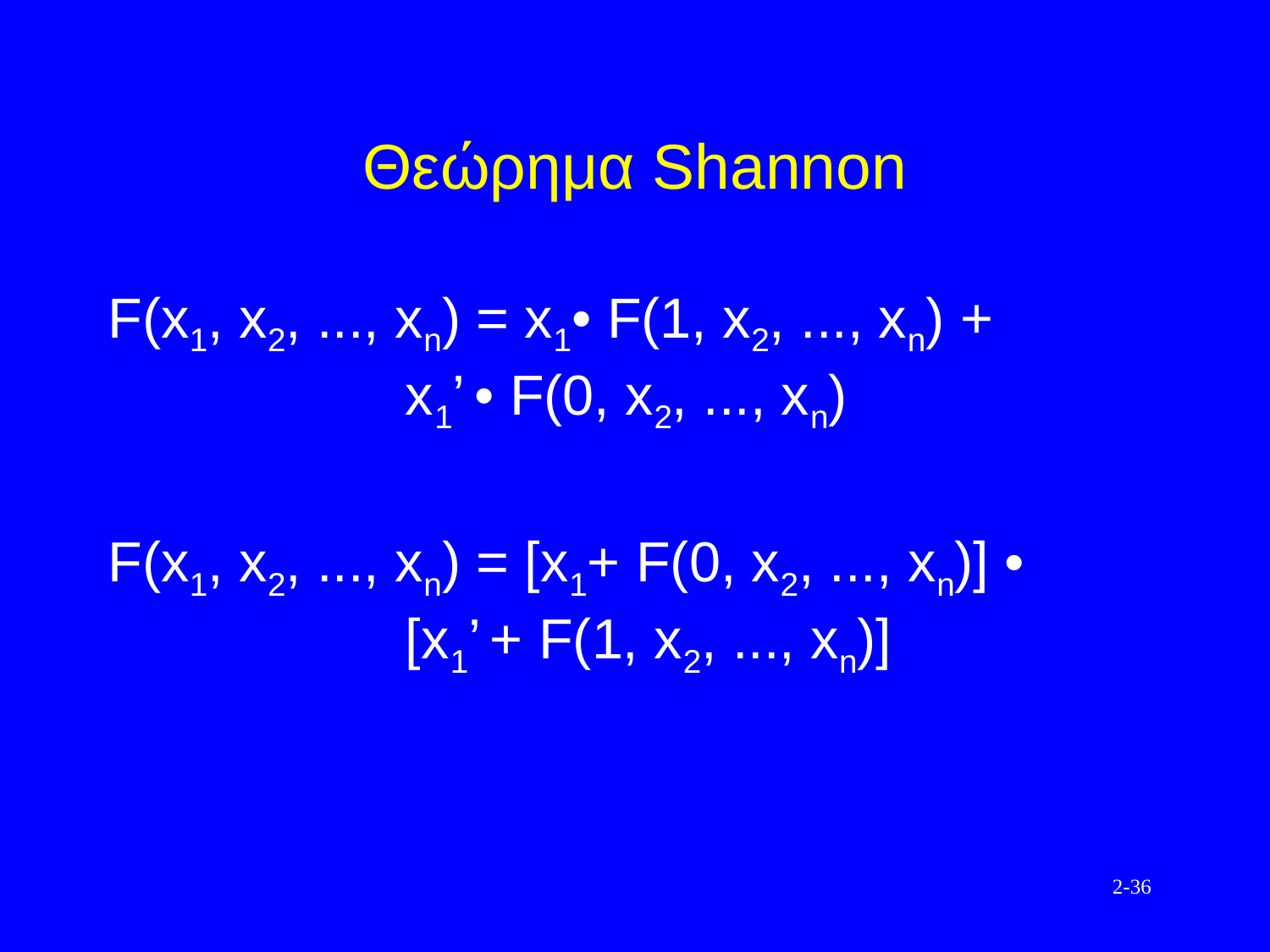

# Θεώρημα Shannon
F(x1, x2, ..., xn) = x1• F(1, x2, ..., xn) +
                x1’ • F(0, x2, ..., xn)

F(x1, x2, ..., xn) = [x1+ F(0, x2, ..., xn)] •
                [x1’ + F(1, x2, ..., xn)]